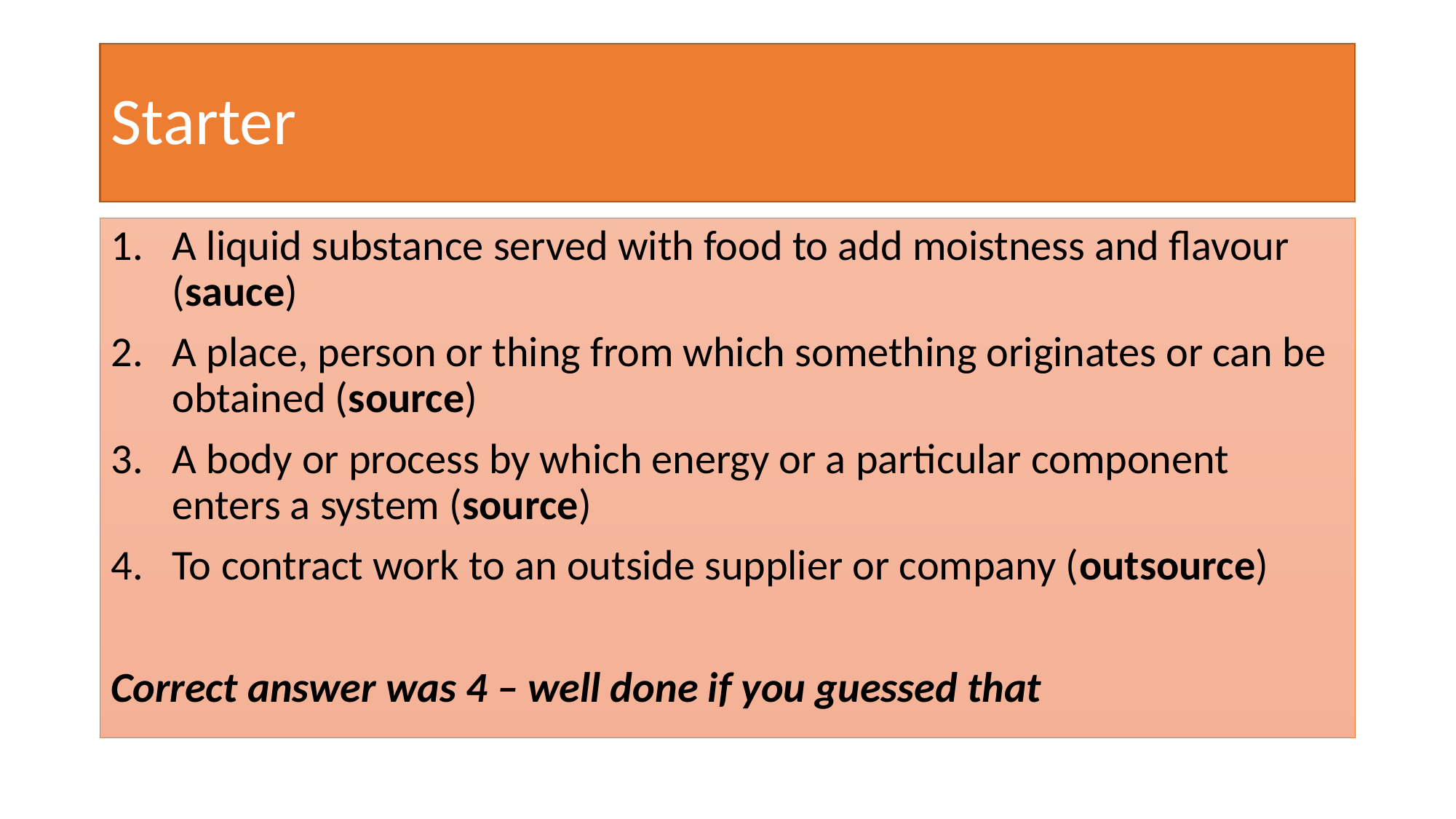

# Starter
A liquid substance served with food to add moistness and flavour (sauce)
A place, person or thing from which something originates or can be obtained (source)
A body or process by which energy or a particular component enters a system (source)
To contract work to an outside supplier or company (outsource)

Correct answer was 4 – well done if you guessed that